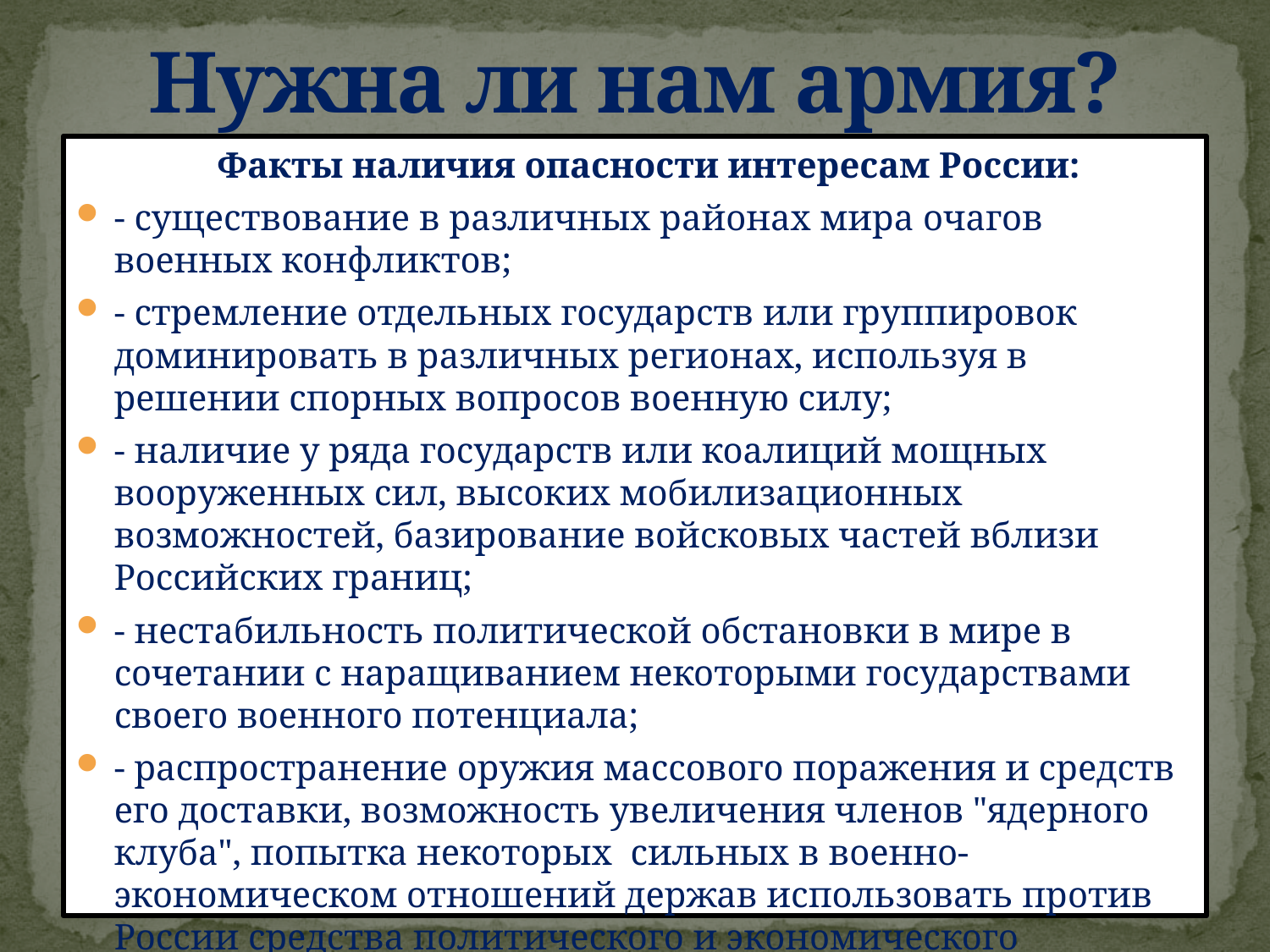

# Нужна ли нам армия?
   Факты наличия опасности интересам России:
- существование в различных районах мира очагов военных конфликтов;
- стремление отдельных государств или группировок доминировать в различных регионах, используя в решении спорных вопросов военную силу;
- наличие у ряда государств или коалиций мощных вооруженных сил, высоких мобилизационных возможностей, базирование войсковых частей вблизи Российских границ;
- нестабильность политической обстановки в мире в сочетании с наращиванием некоторыми государствами своего военного потенциала;
- распространение оружия массового поражения и средств его доставки, возможность увеличения членов "ядерного клуба", попытка некоторых  сильных в военно-экономическом отношений держав использовать против России средства политического и экономического давления или военный шантаж.